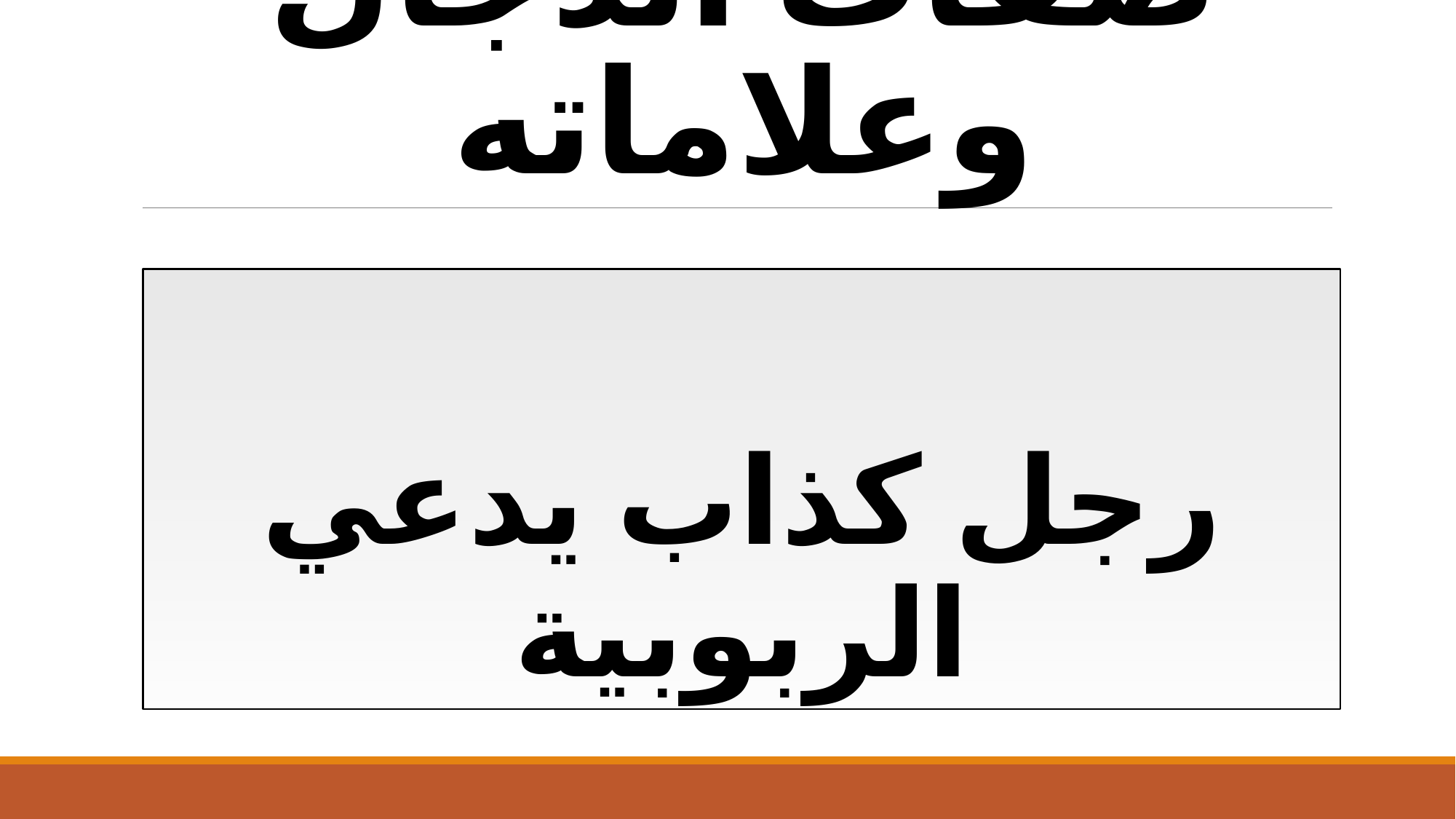

# صفات الدجال وعلاماته

رجل كذاب يدعي الربوبية